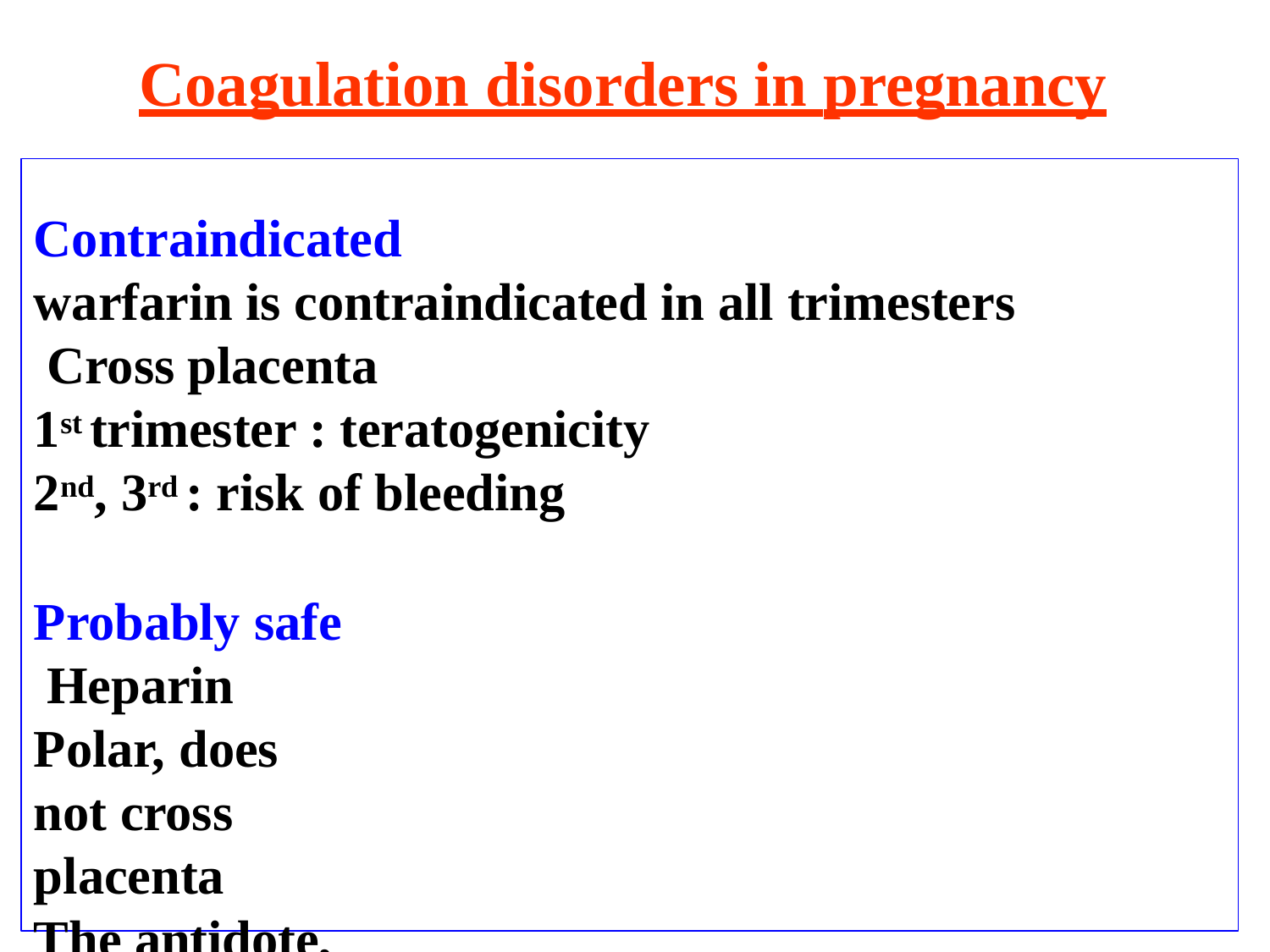

# Coagulation disorders in pregnancy

Contraindicated
warfarin is contraindicated in all trimesters  Cross placenta
1st trimester : teratogenicity  2nd, 3rd : risk of bleeding

Probably safe  Heparin
Polar, does not cross placenta
The antidote, protamine sulphate is available